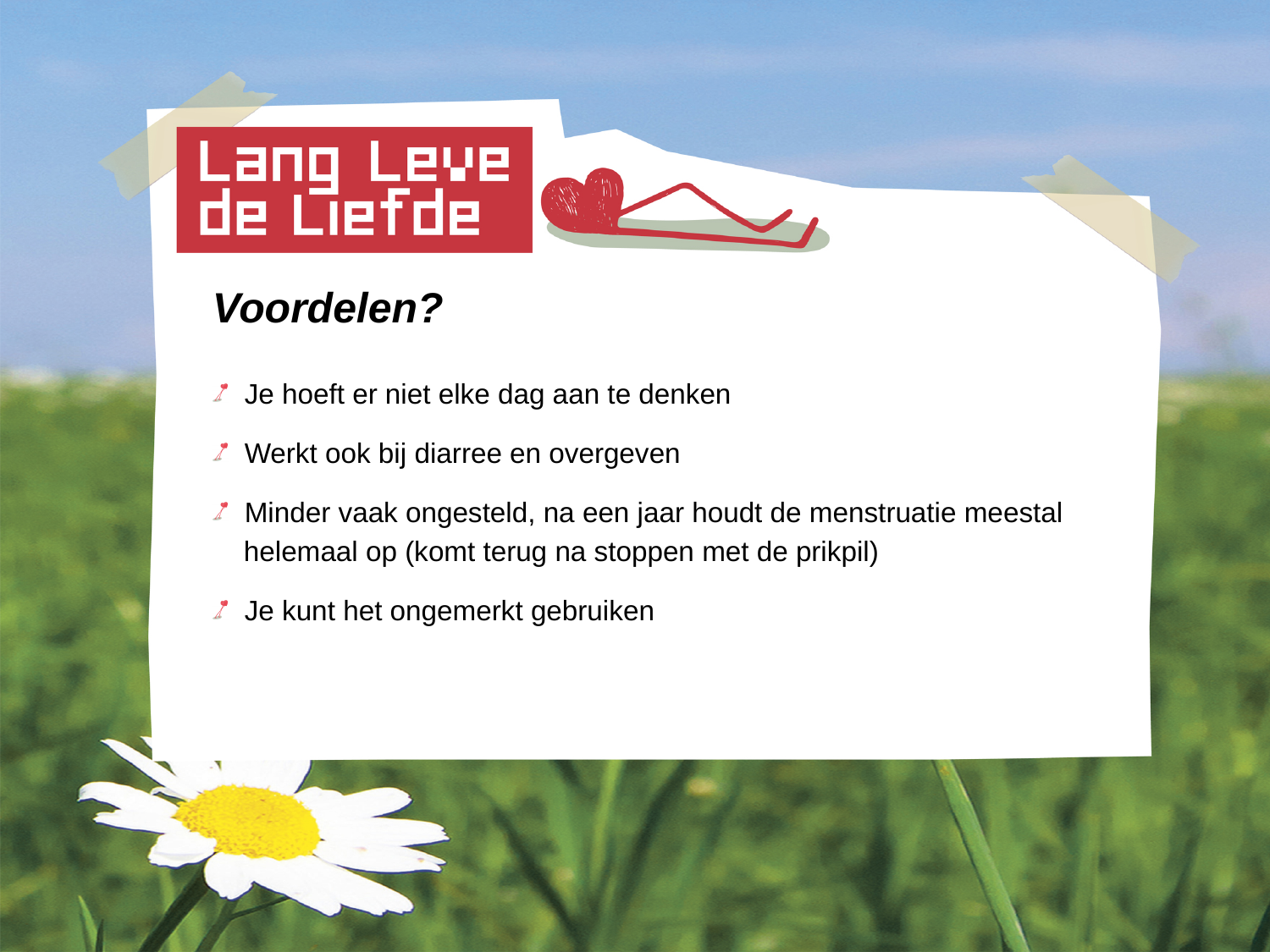

Voordelen?

  Je hoeft er niet elke dag aan te denken

  Werkt ook bij diarree en overgeven

  Minder vaak ongesteld, na een jaar houdt de menstruatie meestal
    helemaal op (komt terug na stoppen met de prikpil)

  Je kunt het ongemerkt gebruiken